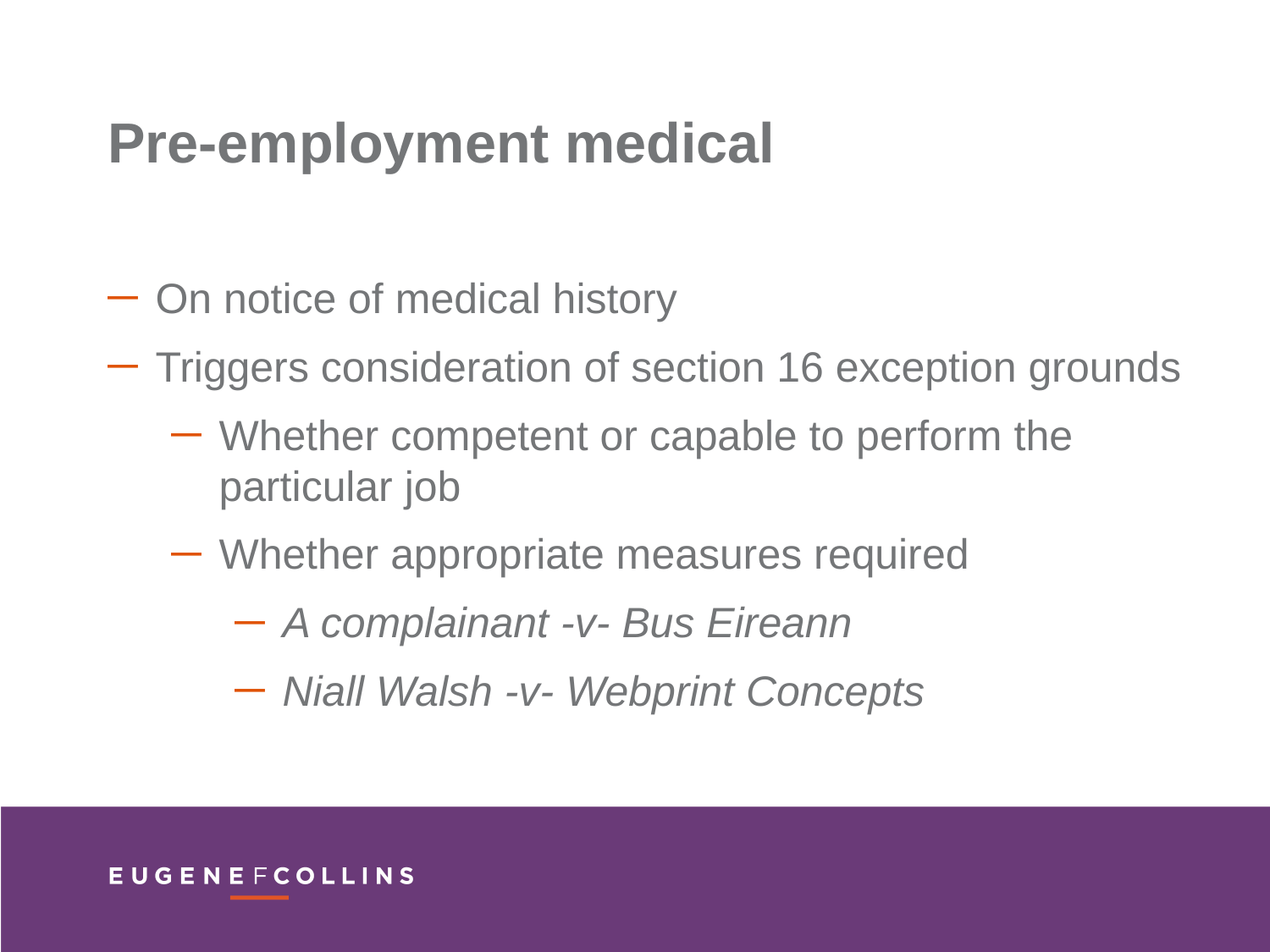

Pre-employment medical
On notice of medical history
Triggers consideration of section 16 exception grounds
Whether competent or capable to perform the particular job
Whether appropriate measures required
A complainant -v- Bus Eireann
Niall Walsh -v- Webprint Concepts